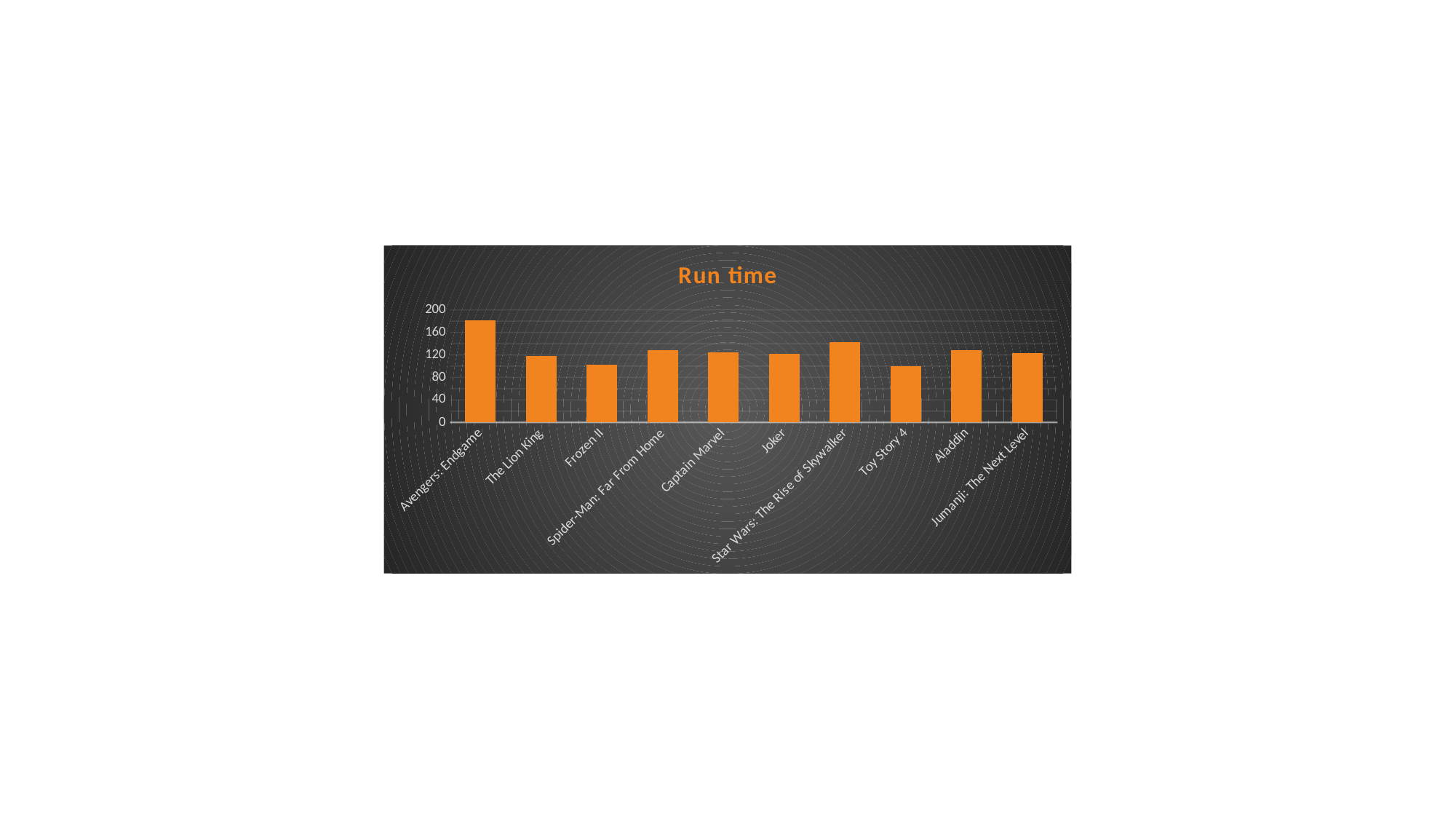

### Chart:

| Category | Run time |
|---|---|
| Avengers: Endgame | 181.0 |
| The Lion King | 118.0 |
| Frozen II | 103.0 |
| Spider-Man: Far From Home | 129.0 |
| Captain Marvel | 124.0 |
| Joker | 122.0 |
| Star Wars: The Rise of Skywalker | 142.0 |
| Toy Story 4 | 100.0 |
| Aladdin | 128.0 |
| Jumanji: The Next Level | 123.0 |